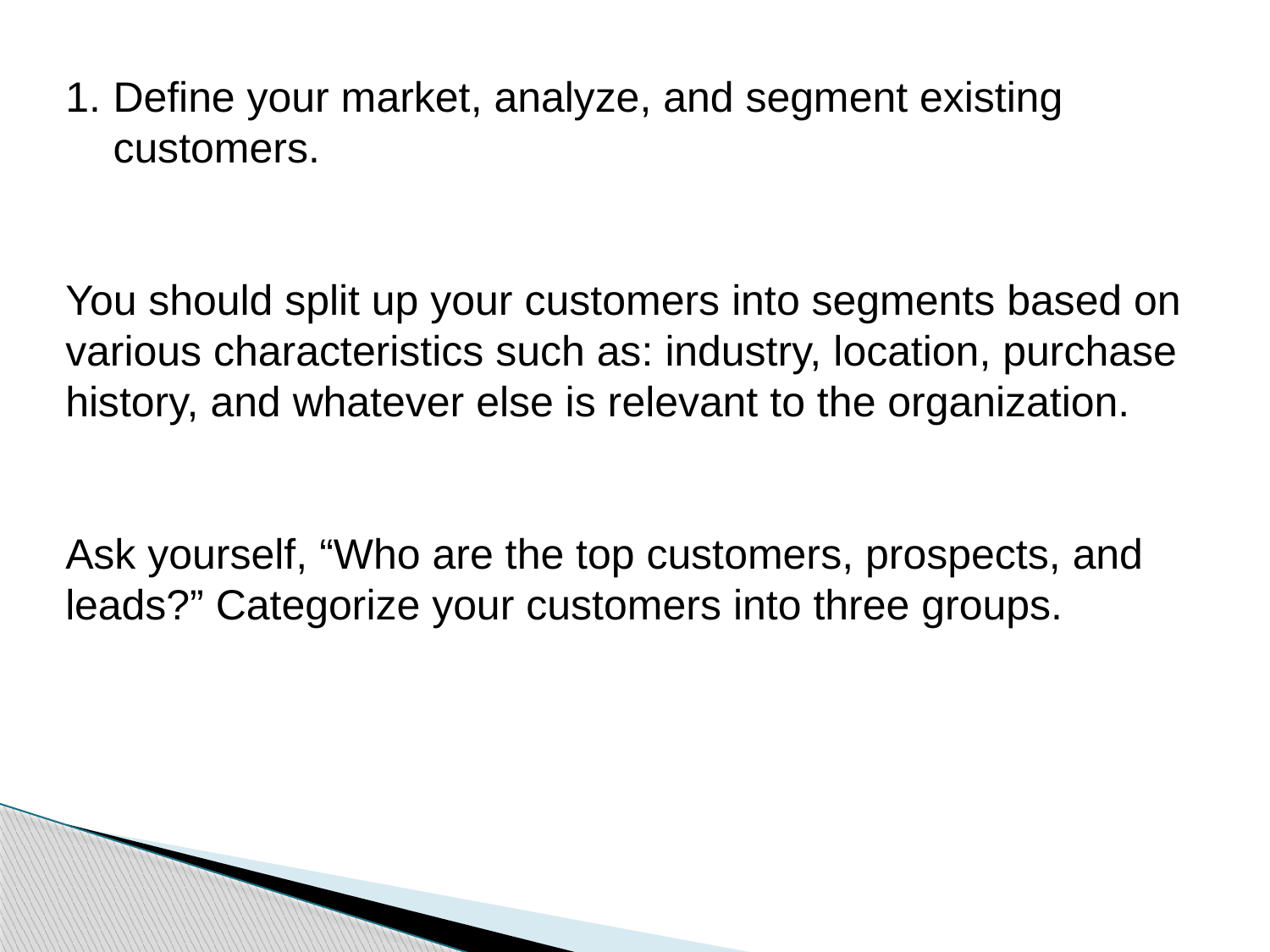

Define your market, analyze, and segment existing customers.

You should split up your customers into segments based on various characteristics such as: industry, location, purchase history, and whatever else is relevant to the organization.

Ask yourself, “Who are the top customers, prospects, and leads?” Categorize your customers into three groups.